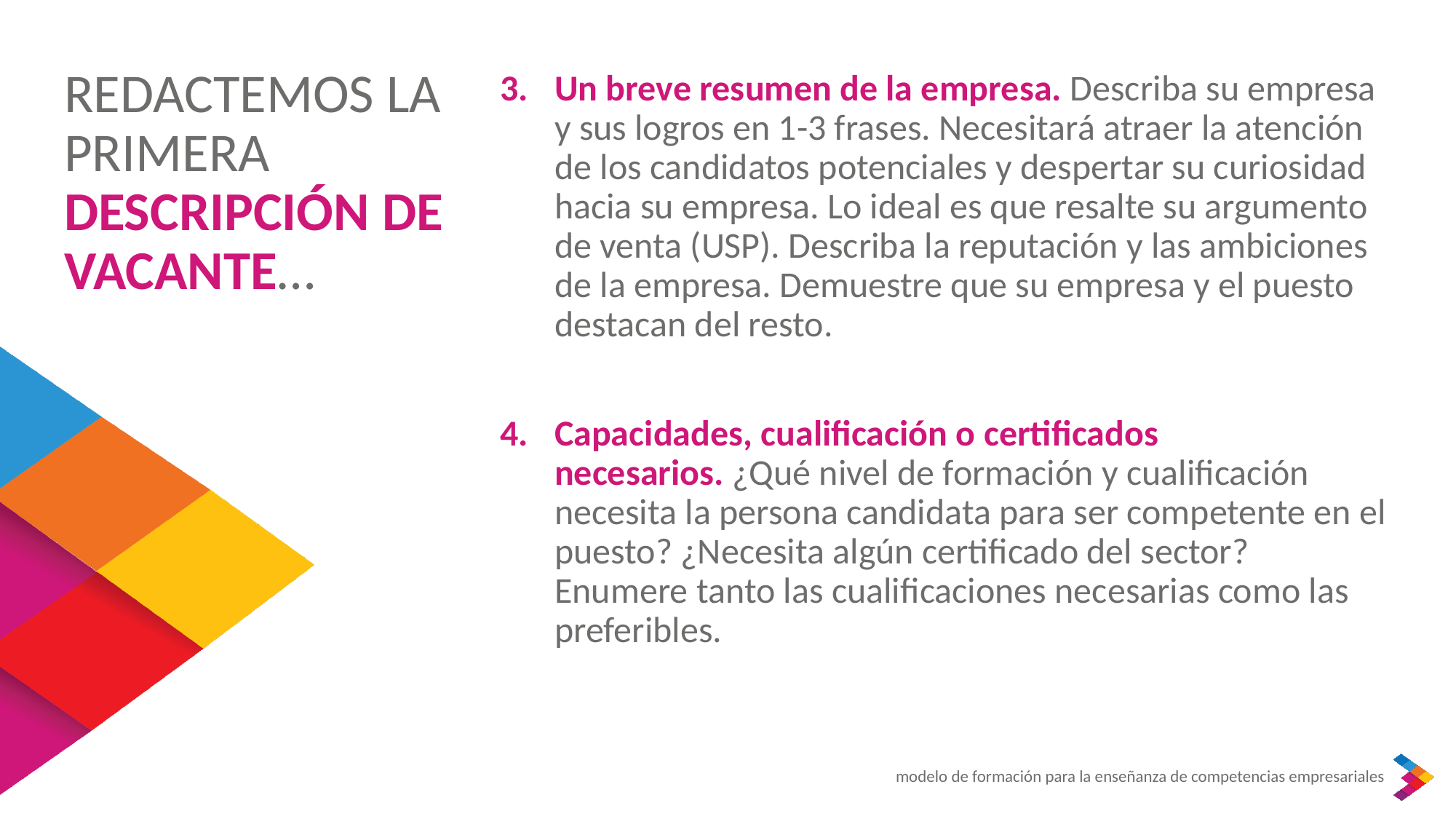

REDACTEMOS LA PRIMERA DESCRIPCIÓN DE VACANTE…
Un breve resumen de la empresa. Describa su empresa y sus logros en 1-3 frases. Necesitará atraer la atención de los candidatos potenciales y despertar su curiosidad hacia su empresa. Lo ideal es que resalte su argumento de venta (USP). Describa la reputación y las ambiciones de la empresa. Demuestre que su empresa y el puesto destacan del resto.

Capacidades, cualificación o certificados necesarios. ¿Qué nivel de formación y cualificación necesita la persona candidata para ser competente en el puesto? ¿Necesita algún certificado del sector? Enumere tanto las cualificaciones necesarias como las preferibles.